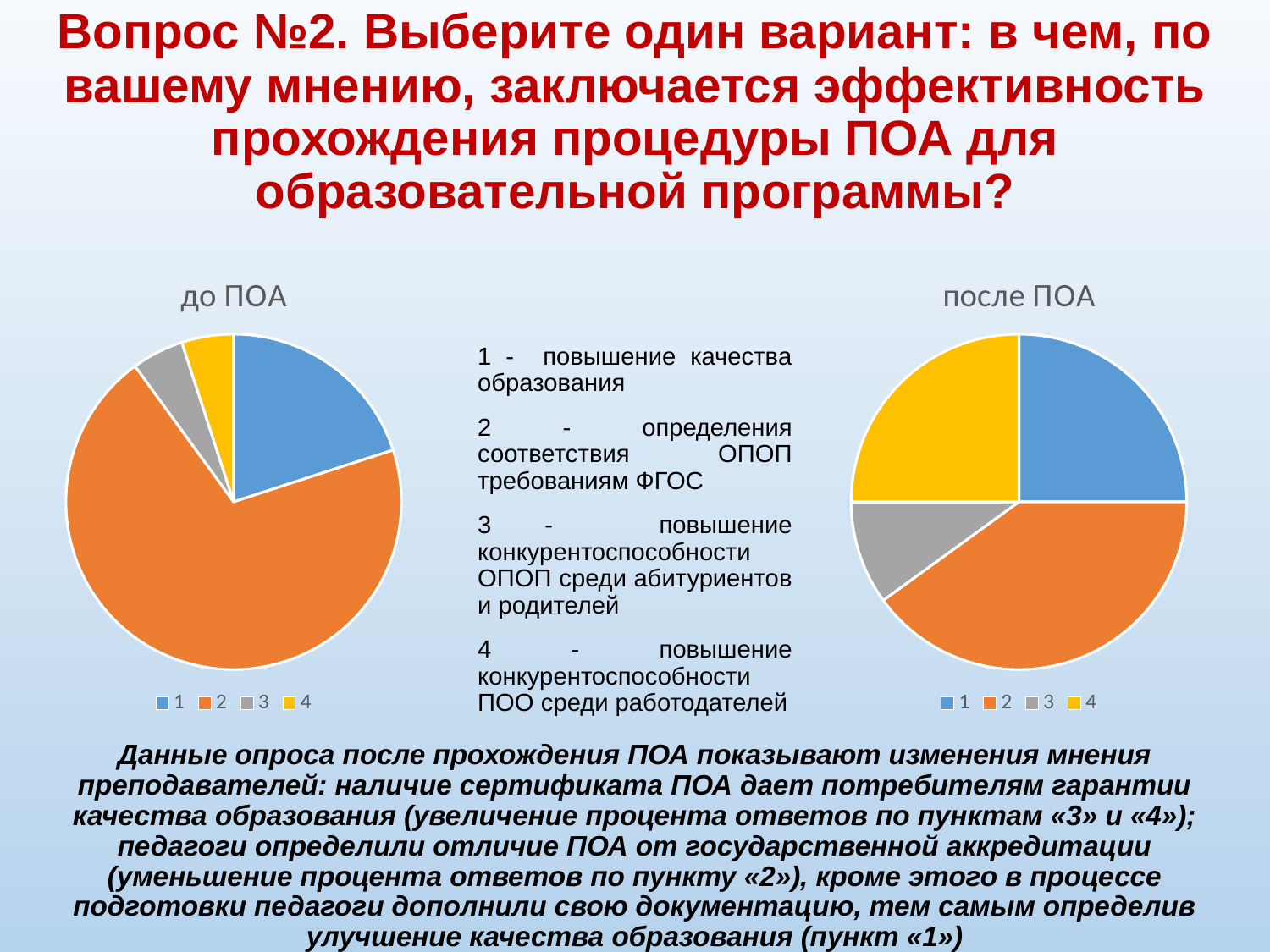

# Вопрос №2. Выберите один вариант: в чем, по вашему мнению, заключается эффективность прохождения процедуры ПОА для образовательной программы?

1 -  повышение качества образования
2 - определения соответствия ОПОП требованиям ФГОС
3 -  повышение конкурентоспособности ОПОП среди абитуриентов и родителей
4 - повышение конкурентоспособности ПОО среди работодателей

### Chart:

| Category | до ПОА |
|---|---|
| 1 | 20.0 |
| 2 | 70.0 |
| 3 | 5.0 |
| 4 | 5.0 |

### Chart:

| Category | после ПОА |
|---|---|
| 1 | 25.0 |
| 2 | 40.0 |
| 3 | 10.0 |
| 4 | 25.0 |
Данные опроса после прохождения ПОА показывают изменения мнения преподавателей: наличие сертификата ПОА дает потребителям гарантии качества образования (увеличение процента ответов по пунктам «3» и «4»); педагоги определили отличие ПОА от государственной аккредитации (уменьшение процента ответов по пункту «2»), кроме этого в процессе подготовки педагоги дополнили свою документацию, тем самым определив улучшение качества образования (пункт «1»)